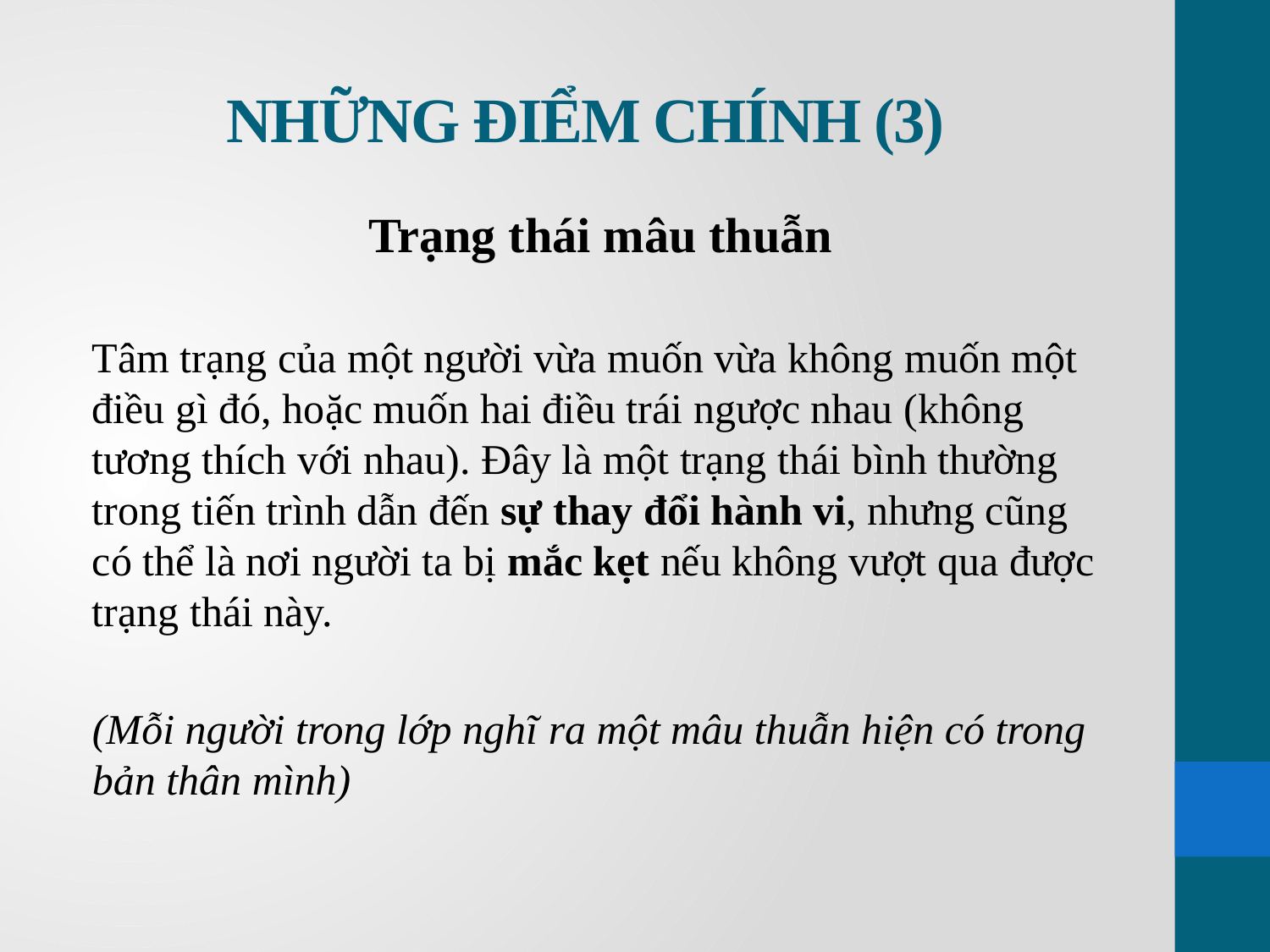

# NHỮNG ĐIỂM CHÍNH (3)
Trạng thái mâu thuẫn

Tâm trạng của một người vừa muốn vừa không muốn một điều gì đó, hoặc muốn hai điều trái ngược nhau (không tương thích với nhau). Đây là một trạng thái bình thường trong tiến trình dẫn đến sự thay đổi hành vi, nhưng cũng có thể là nơi người ta bị mắc kẹt nếu không vượt qua được trạng thái này.

(Mỗi người trong lớp nghĩ ra một mâu thuẫn hiện có trong bản thân mình)